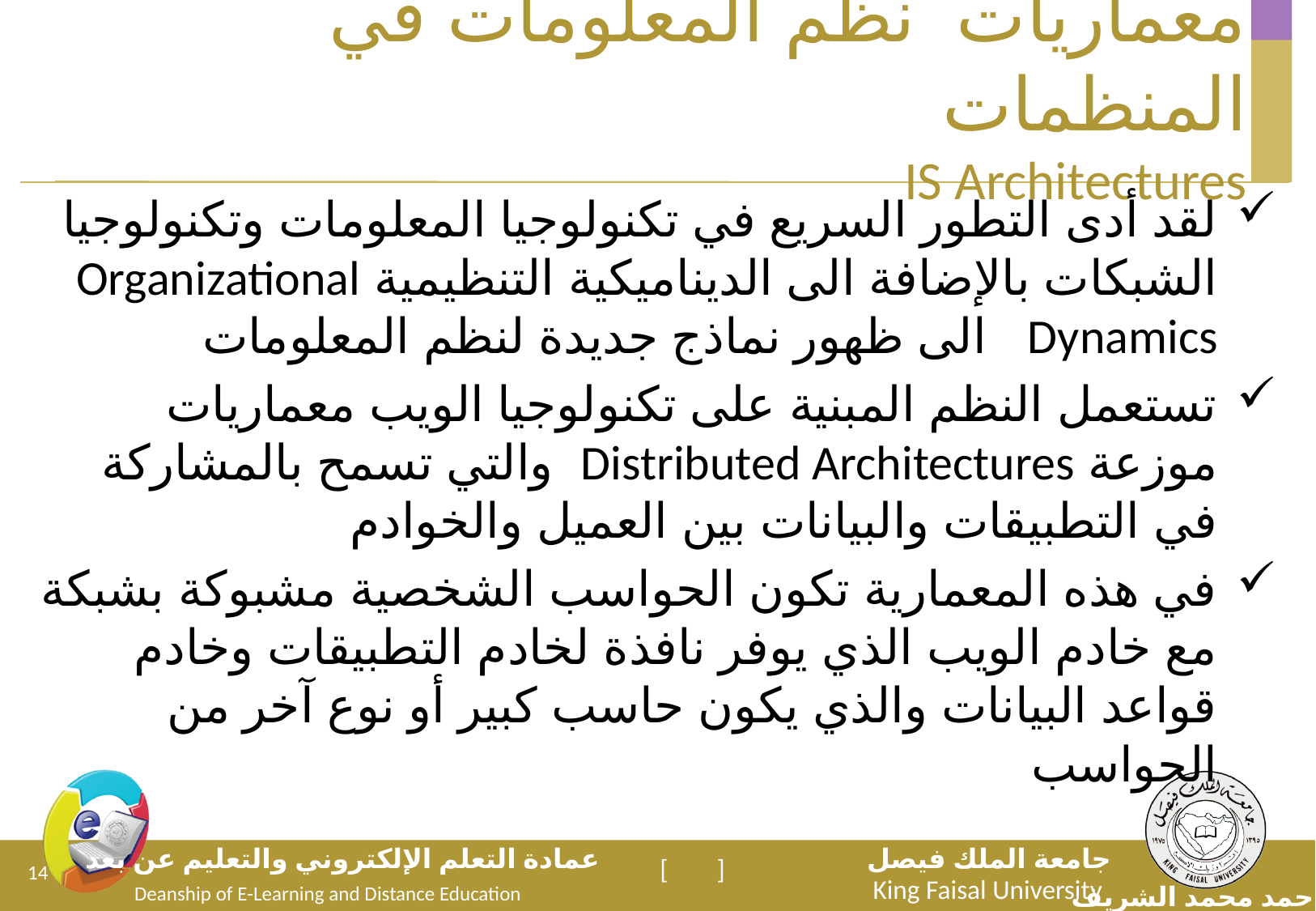

# معماريات  نظم المعلومات في المنظمات IS Architectures
لقد أدى التطور السريع في تكنولوجيا المعلومات وتكنولوجيا الشبكات بالإضافة الى الديناميكية التنظيمية Organizational Dynamics   الى ظهور نماذج جديدة لنظم المعلومات
تستعمل النظم المبنية على تكنولوجيا الويب معماريات موزعة Distributed Architectures  والتي تسمح بالمشاركة في التطبيقات والبيانات بين العميل والخوادم
في هذه المعمارية تكون الحواسب الشخصية مشبوكة بشبكة مع خادم الويب الذي يوفر نافذة لخادم التطبيقات وخادم قواعد البيانات والذي يكون حاسب كبير أو نوع آخر من الحواسب

14